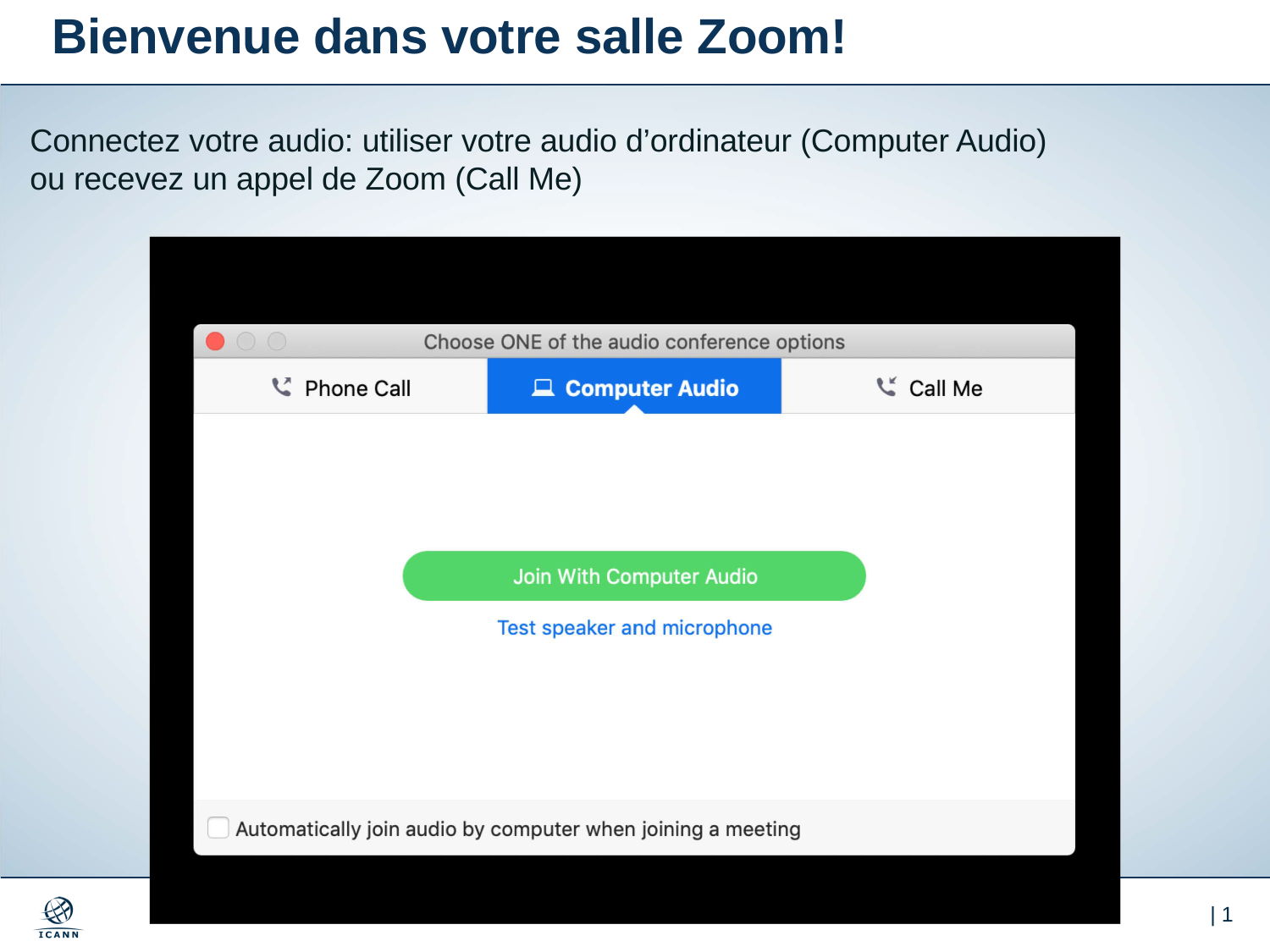

Bienvenue dans votre salle Zoom!
Connectez votre audio: utiliser votre audio d’ordinateur (Computer Audio) ou recevez un appel de Zoom (Call Me)

| 1